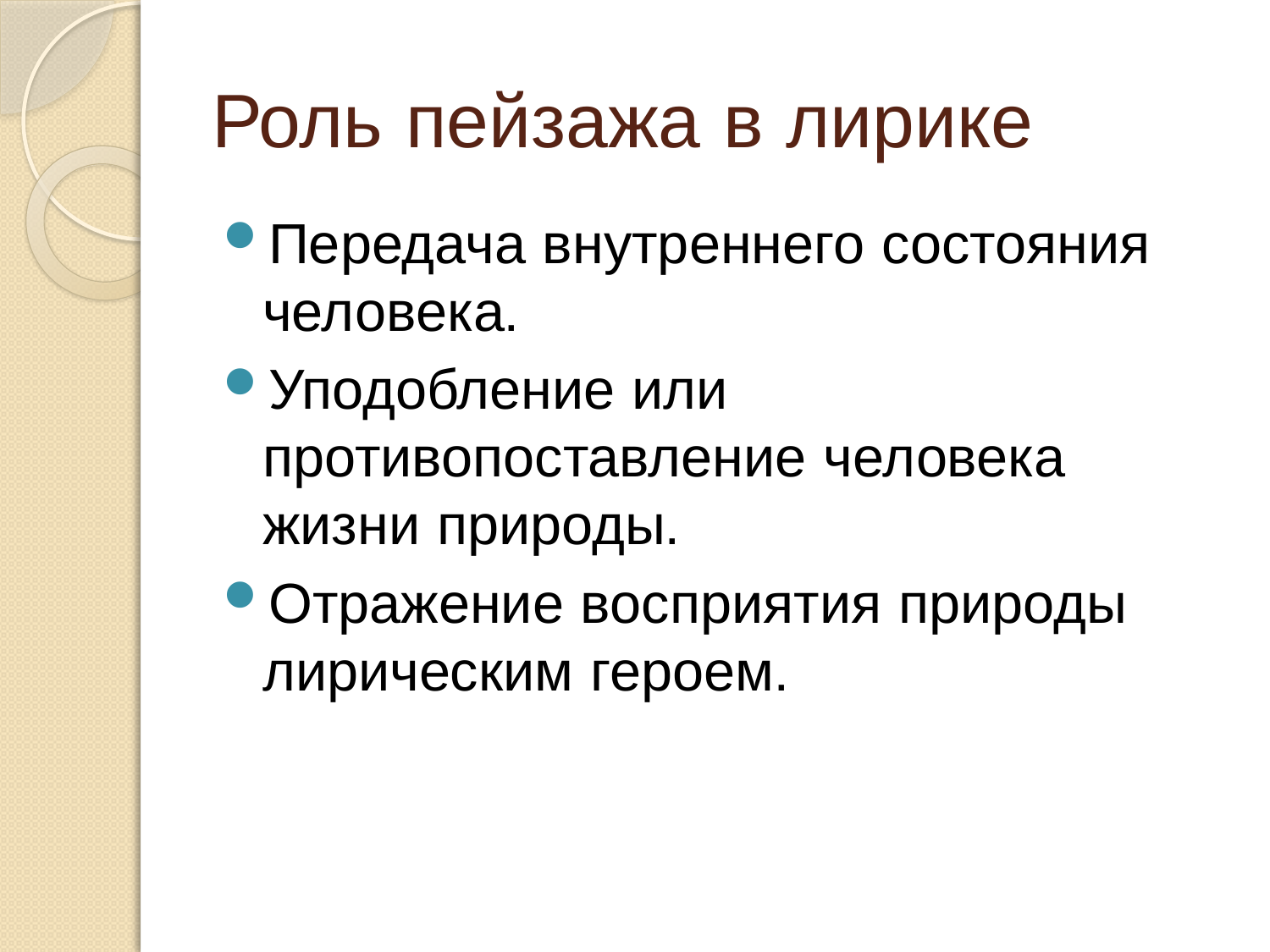

# Роль пейзажа в лирике
Передача внутреннего состояния человека.
Уподобление или противопоставление человека жизни природы.
Отражение восприятия природы лирическим героем.